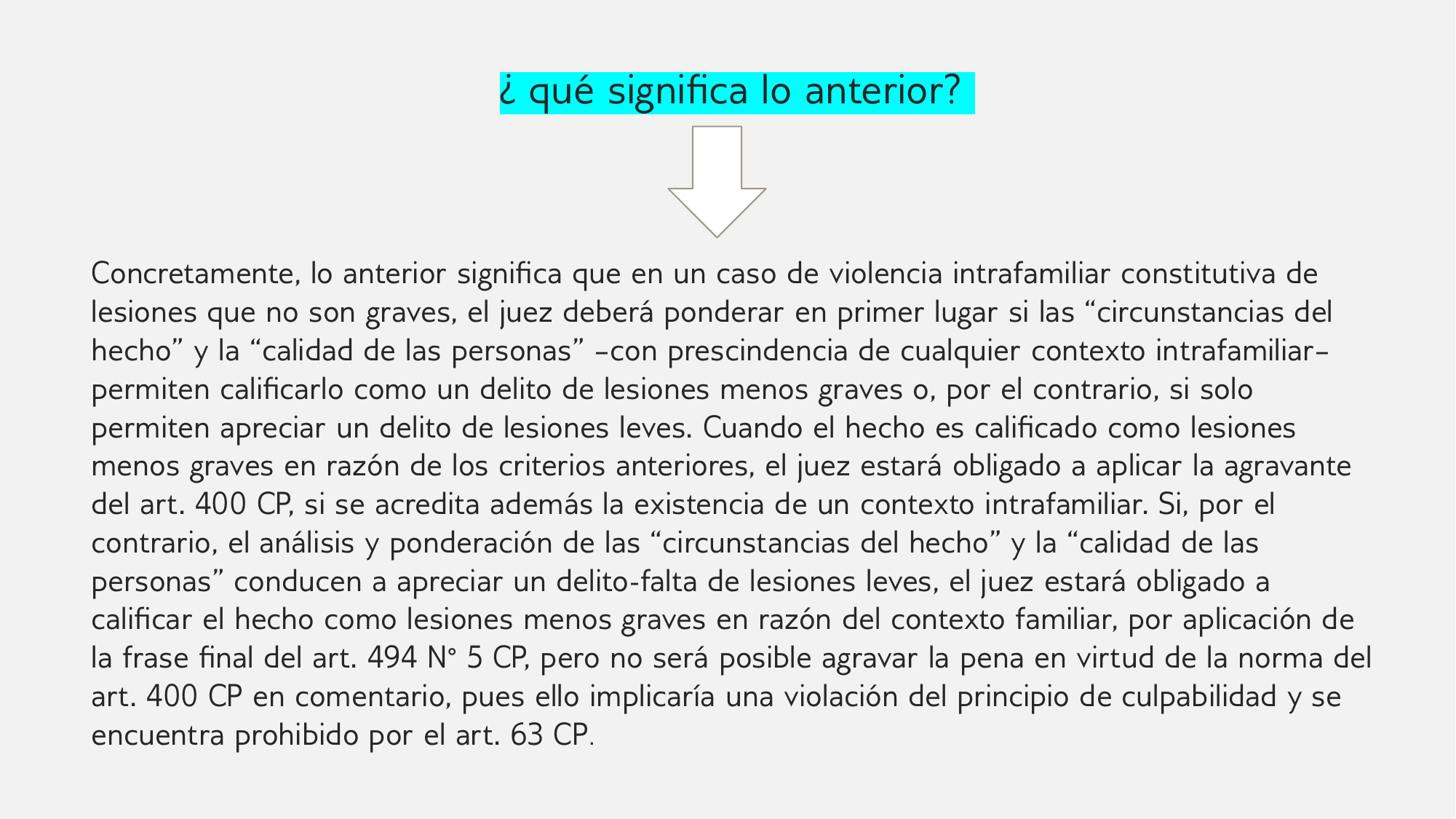

¿ qué significa lo anterior?

Concretamente, lo anterior significa que en un caso de violencia intrafamiliar constitutiva de lesiones que no son graves, el juez deberá ponderar en primer lugar si las “circunstancias del hecho” y la “calidad de las personas” –con prescindencia de cualquier contexto intrafamiliar– permiten calificarlo como un delito de lesiones menos graves o, por el contrario, si solo permiten apreciar un delito de lesiones leves. Cuando el hecho es calificado como lesiones menos graves en razón de los criterios anteriores, el juez estará obligado a aplicar la agravante del art. 400 CP, si se acredita además la existencia de un contexto intrafamiliar. Si, por el contrario, el análisis y ponderación de las “circunstancias del hecho” y la “calidad de las personas” conducen a apreciar un delito-falta de lesiones leves, el juez estará obligado a calificar el hecho como lesiones menos graves en razón del contexto familiar, por aplicación de la frase final del art. 494 N° 5 CP, pero no será posible agravar la pena en virtud de la norma del art. 400 CP en comentario, pues ello implicaría una violación del principio de culpabilidad y se encuentra prohibido por el art. 63 CP.